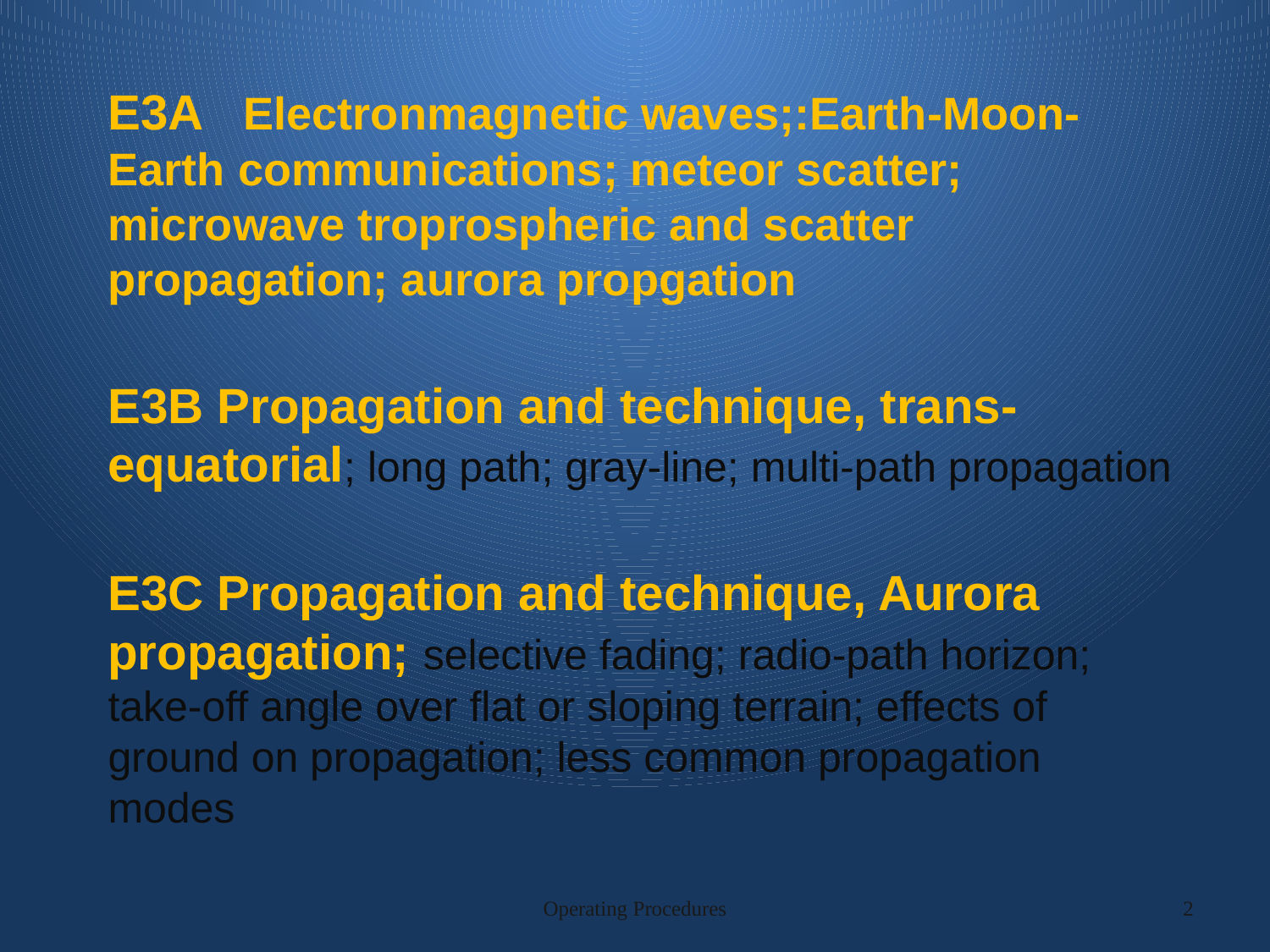

E3A   Electronmagnetic waves;:Earth-Moon-Earth communications; meteor scatter; microwave troprospheric and scatter propagation; aurora propgation

E3B Propagation and technique, trans-equatorial; long path; gray-line; multi-path propagation

E3C Propagation and technique, Aurora propagation; selective fading; radio-path horizon; take-off angle over flat or sloping terrain; effects of ground on propagation; less common propagation modes
Operating Procedures
2